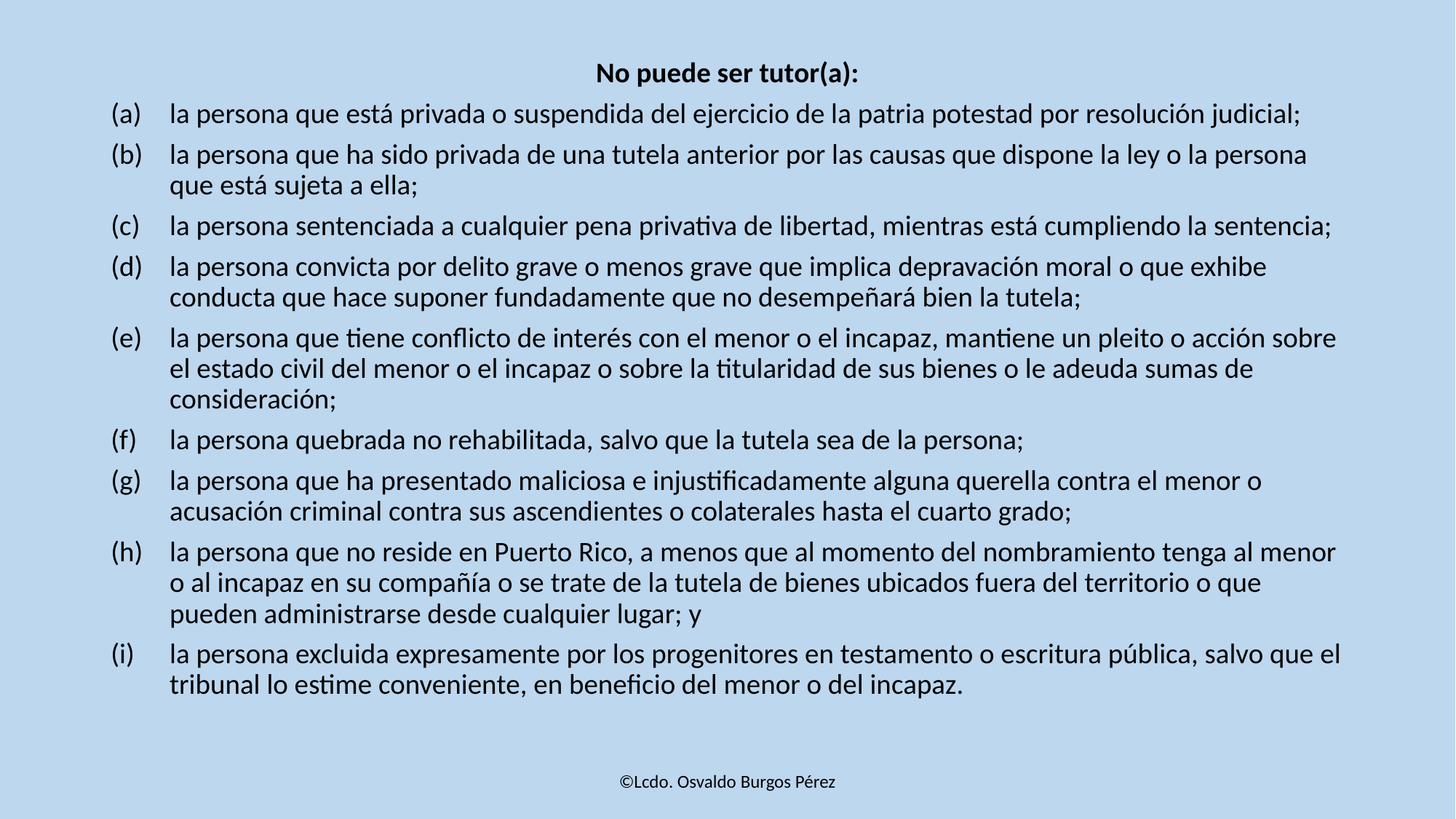

No puede ser tutor(a):
la persona que está privada o suspendida del ejercicio de la patria potestad por resolución judicial;
la persona que ha sido privada de una tutela anterior por las causas que dispone la ley o la persona que está sujeta a ella;
la persona sentenciada a cualquier pena privativa de libertad, mientras está cumpliendo la sentencia;
la persona convicta por delito grave o menos grave que implica depravación moral o que exhibe conducta que hace suponer fundadamente que no desempeñará bien la tutela;
la persona que tiene conflicto de interés con el menor o el incapaz, mantiene un pleito o acción sobre el estado civil del menor o el incapaz o sobre la titularidad de sus bienes o le adeuda sumas de consideración;
la persona quebrada no rehabilitada, salvo que la tutela sea de la persona;
la persona que ha presentado maliciosa e injustificadamente alguna querella contra el menor o acusación criminal contra sus ascendientes o colaterales hasta el cuarto grado;
la persona que no reside en Puerto Rico, a menos que al momento del nombramiento tenga al menor o al incapaz en su compañía o se trate de la tutela de bienes ubicados fuera del territorio o que pueden administrarse desde cualquier lugar; y
la persona excluida expresamente por los progenitores en testamento o escritura pública, salvo que el tribunal lo estime conveniente, en beneficio del menor o del incapaz.
©Lcdo. Osvaldo Burgos Pérez